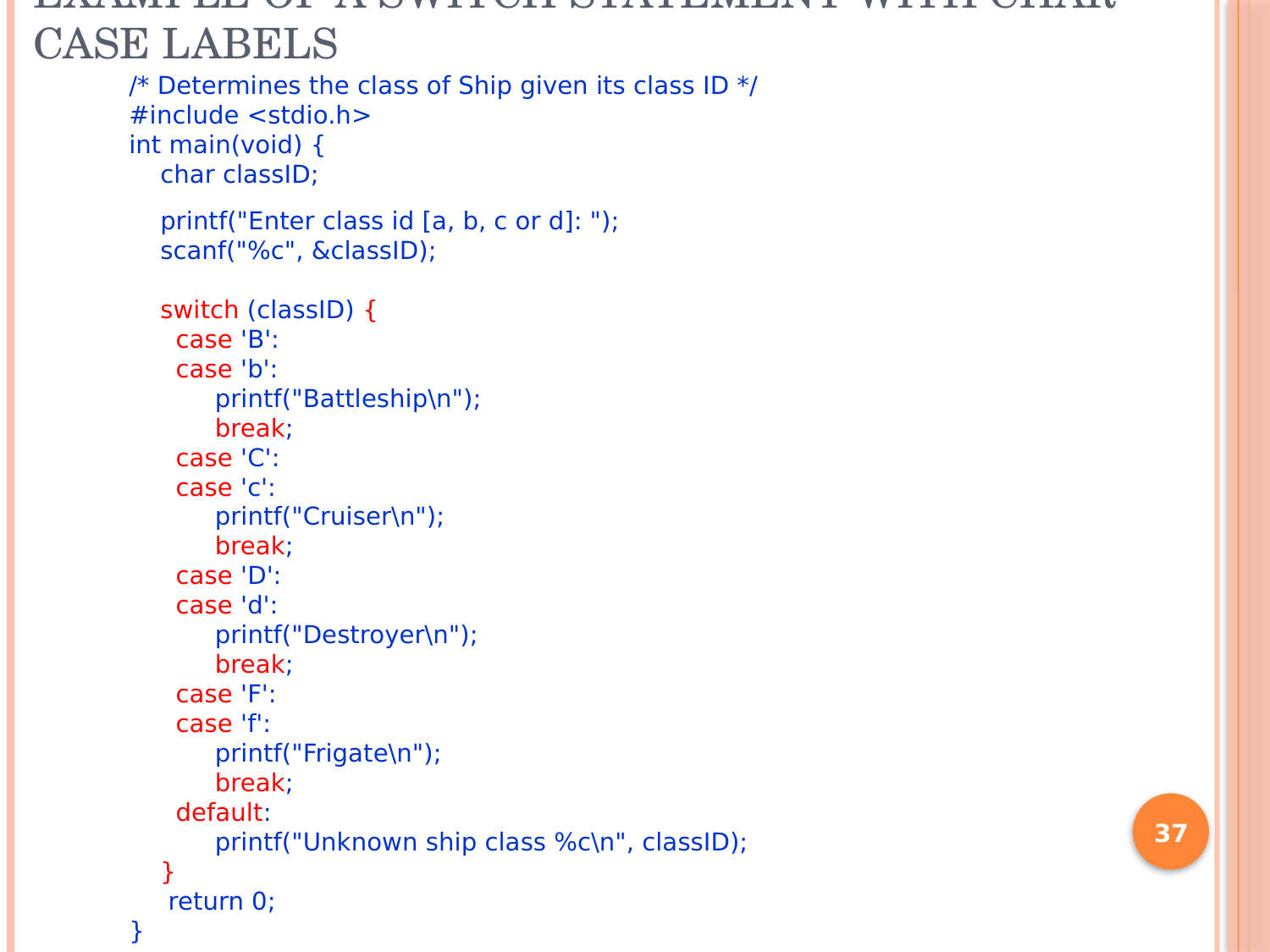

# Example of a switch Statement with char Case Labels
/* Determines the class of Ship given its class ID */
#include <stdio.h>
int main(void) {
    char classID;

    printf("Enter class id [a, b, c or d]: ");
    scanf("%c", &classID);

    switch (classID) {
      case 'B':
      case 'b':
           printf("Battleship\n");
           break;
      case 'C':
      case 'c':
           printf("Cruiser\n");
           break;
      case 'D':
      case 'd':
           printf("Destroyer\n");
           break;
      case 'F':
      case 'f':
           printf("Frigate\n");
           break;
      default:
           printf("Unknown ship class %c\n", classID);
    }
     return 0;
}
37